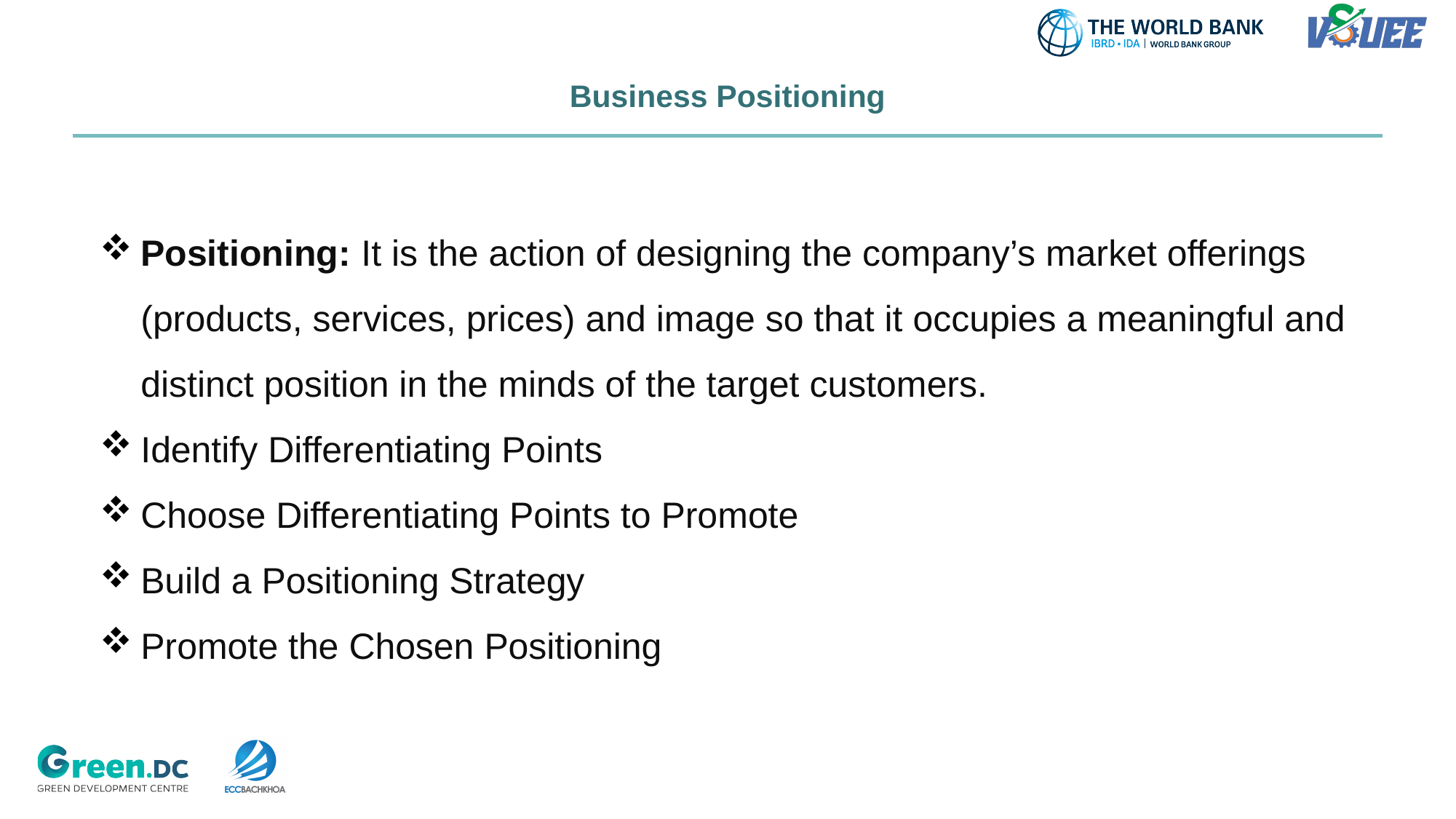

# Business Positioning
Positioning: It is the action of designing the company’s market offerings (products, services, prices) and image so that it occupies a meaningful and distinct position in the minds of the target customers.
Identify Differentiating Points
Choose Differentiating Points to Promote
Build a Positioning Strategy
Promote the Chosen Positioning